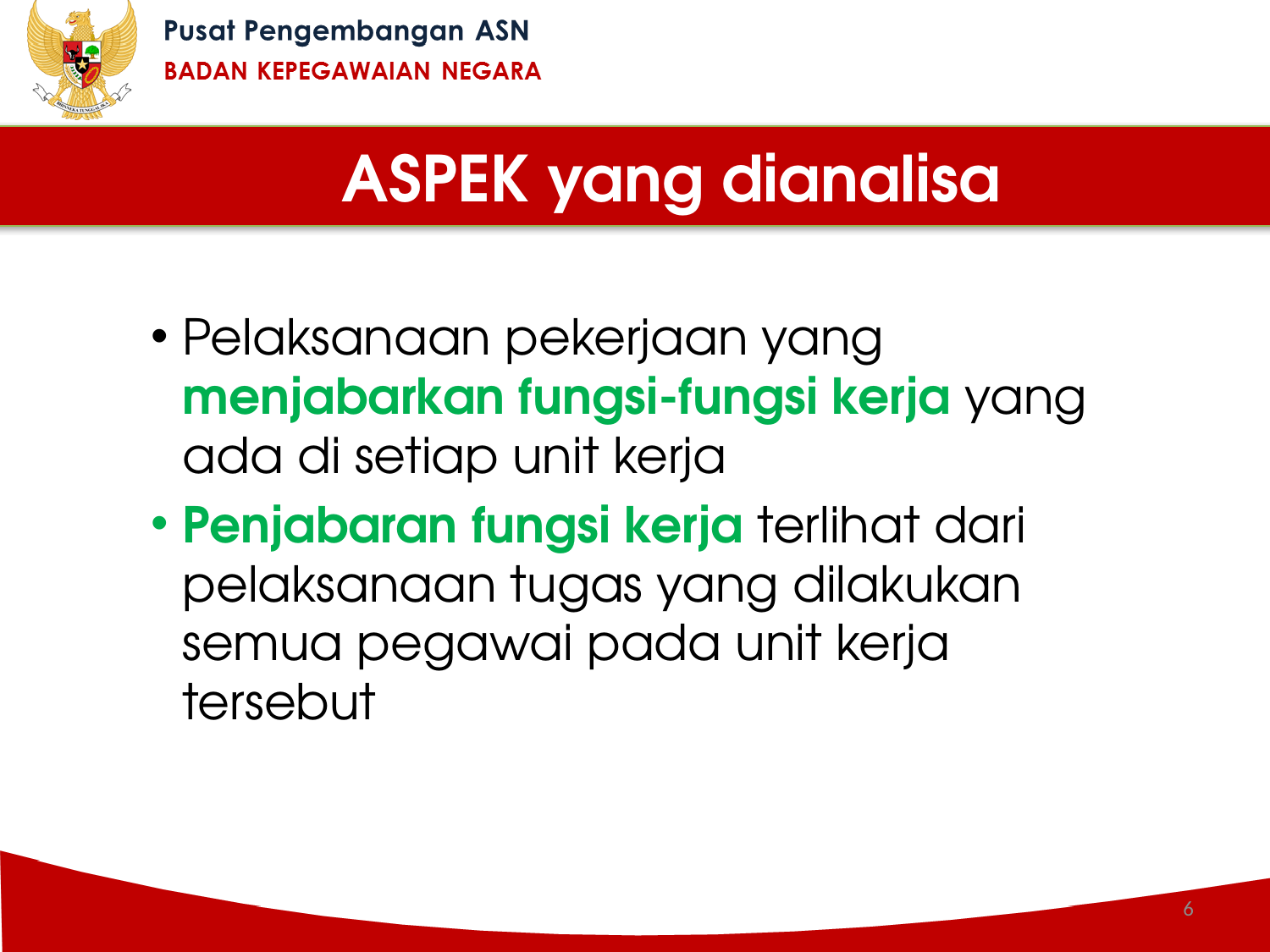

ASPEK yang dianalisa
Pelaksanaan pekerjaan yang menjabarkan fungsi-fungsi kerja yang ada di setiap unit kerja
Penjabaran fungsi kerja terlihat dari pelaksanaan tugas yang dilakukan semua pegawai pada unit kerja tersebut

6